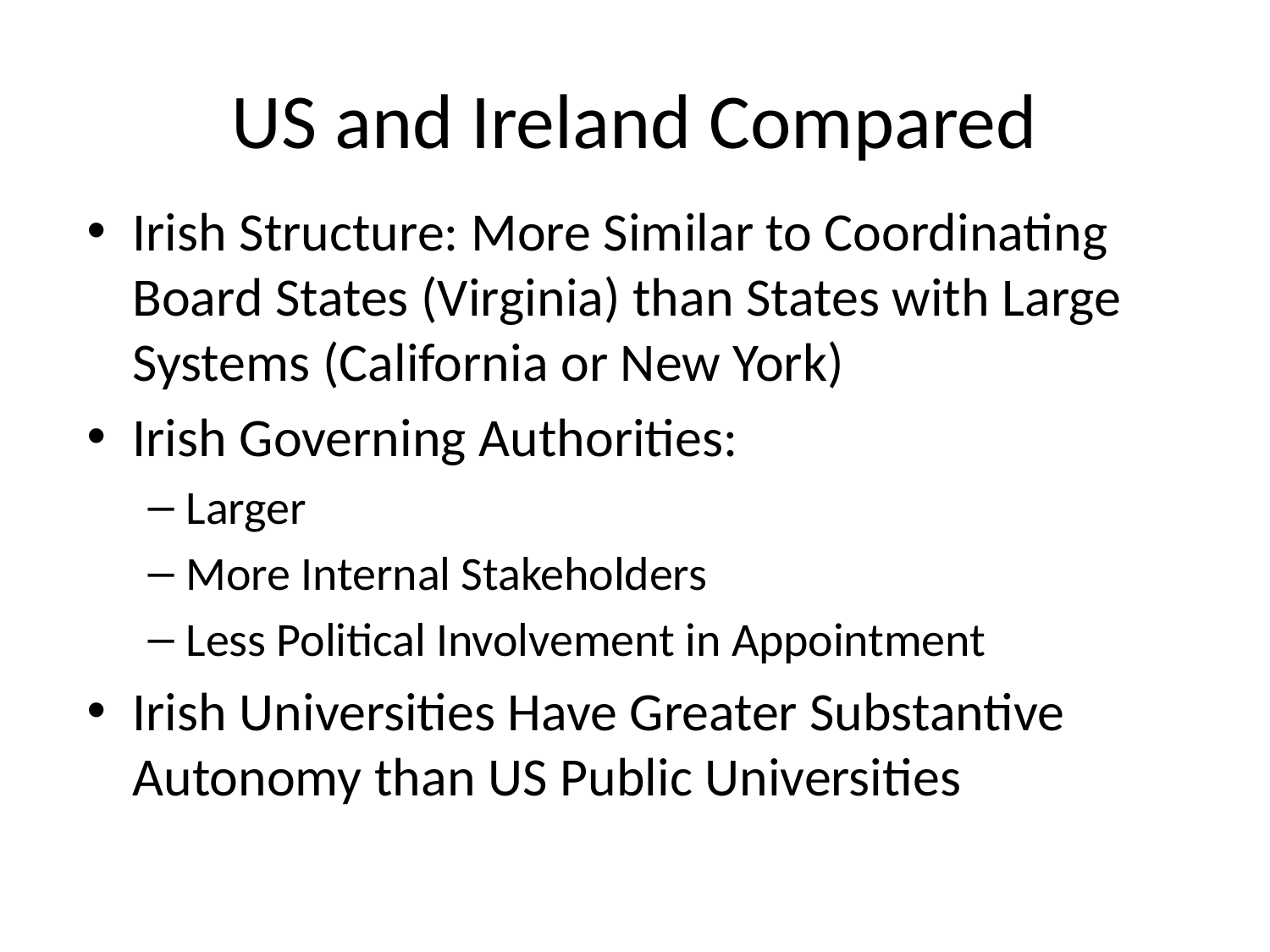

# US and Ireland Compared
Irish Structure: More Similar to Coordinating Board States (Virginia) than States with Large Systems (California or New York)
Irish Governing Authorities:
Larger
More Internal Stakeholders
Less Political Involvement in Appointment
Irish Universities Have Greater Substantive Autonomy than US Public Universities